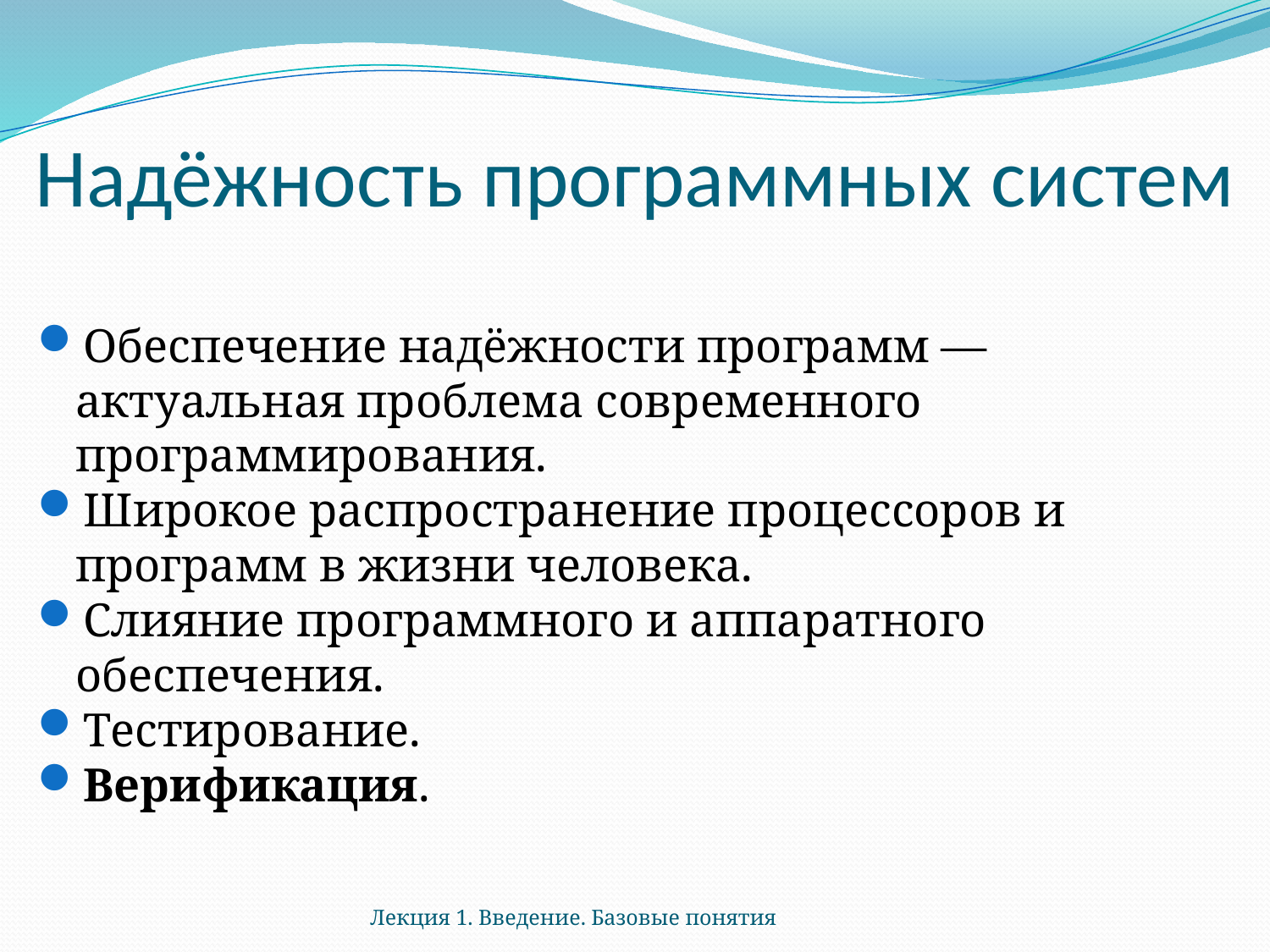

# Надёжность программных систем
Обеспечение надёжности программ — актуальная проблема современного программирования.
Широкое распространение процессоров и программ в жизни человека.
Слияние программного и аппаратного обеспечения.
Тестирование.
Верификация.
Лекция 1. Введение. Базовые понятия